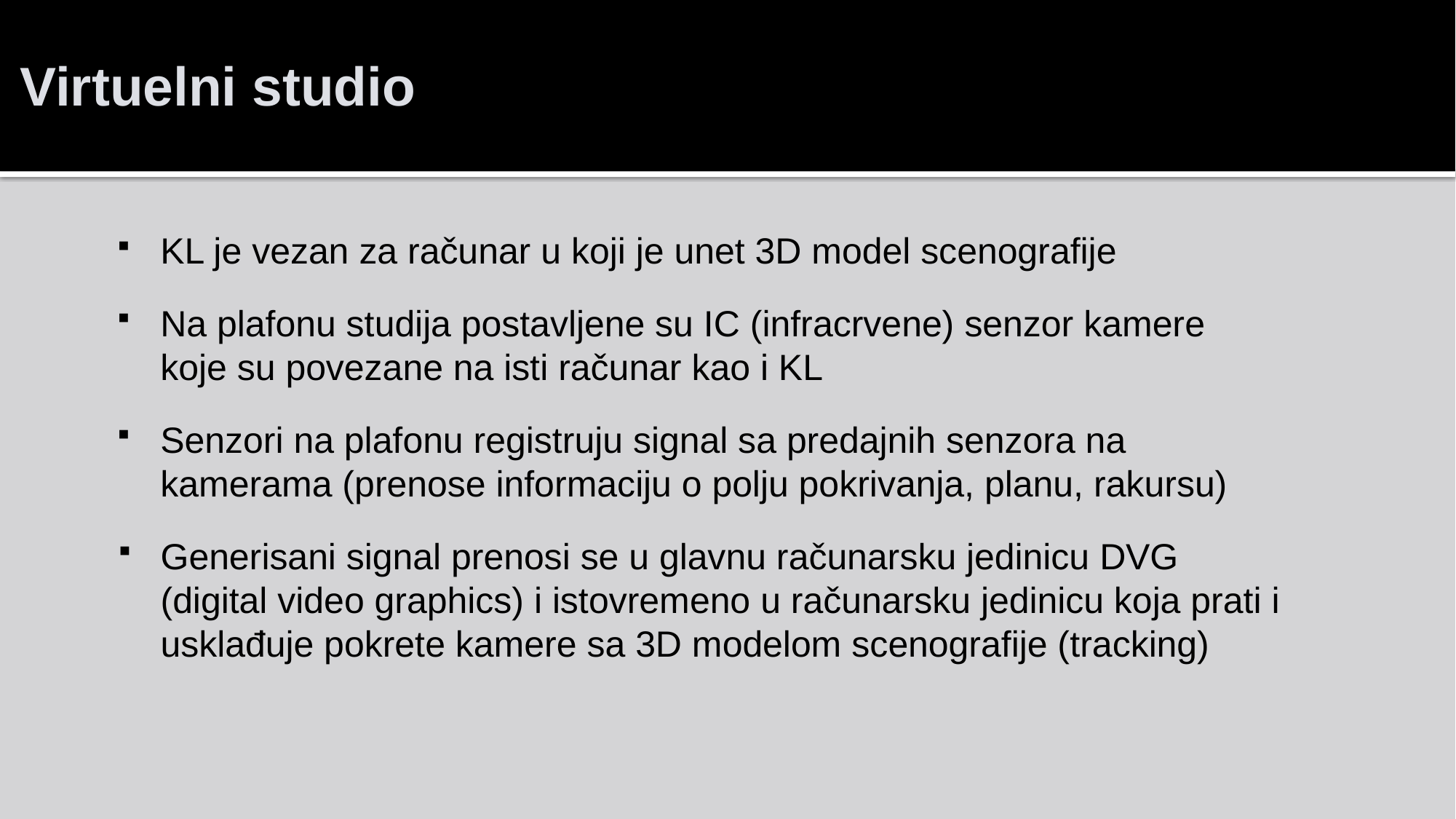

# Virtuelni studio

KL je vezan za računar u koji je unet 3D model scenografije

Na plafonu studija postavljene su IC (infracrvene) senzor kamere koje su povezane na isti računar kao i KL

Senzori na plafonu registruju signal sa predajnih senzora na kamerama (prenose informaciju o polju pokrivanja, planu, rakursu)

Generisani signal prenosi se u glavnu računarsku jedinicu DVG (digital video graphics) i istovremeno u računarsku jedinicu koja prati i usklađuje pokrete kamere sa 3D modelom scenografije (tracking)